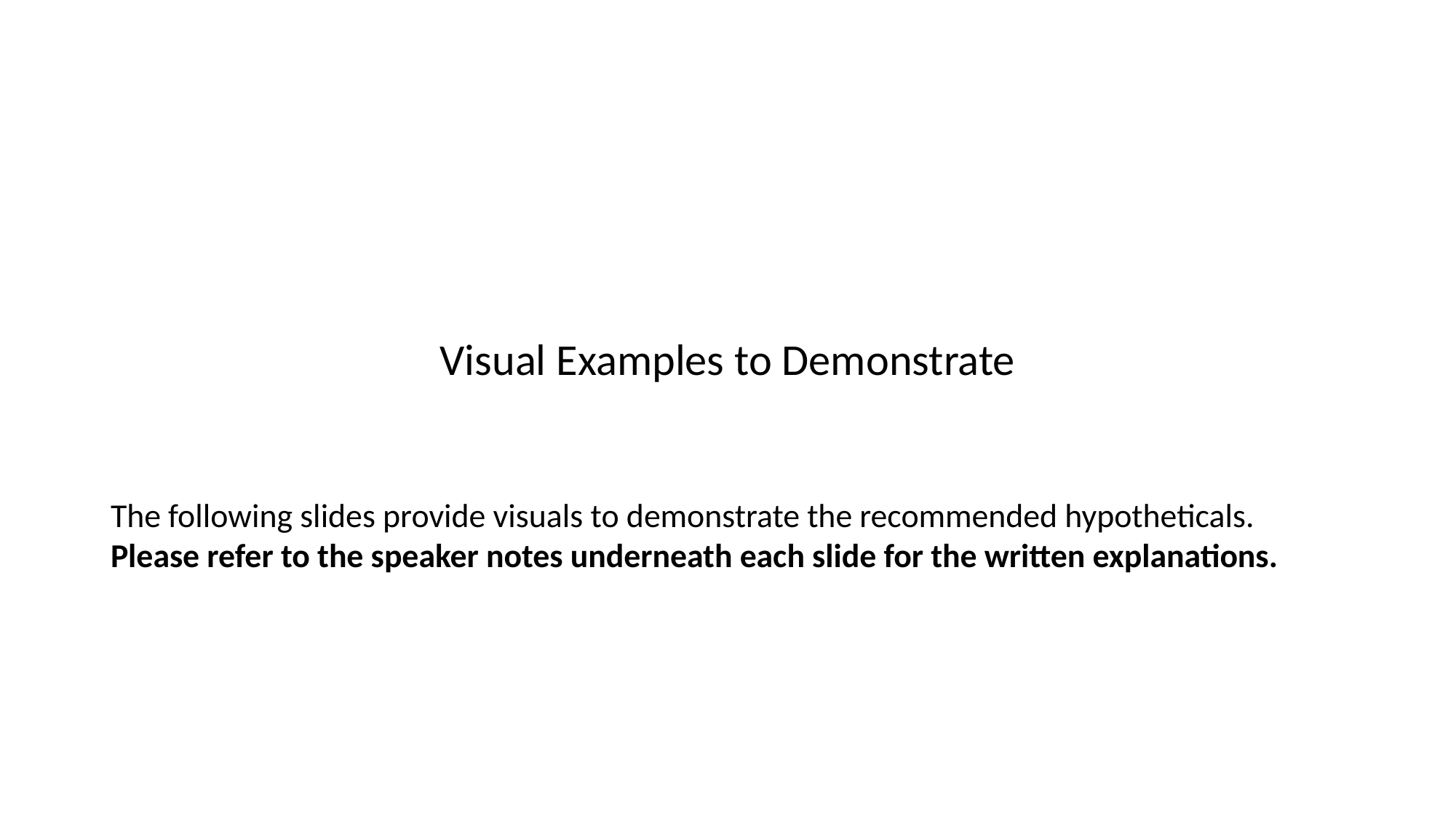

# Visual Examples to Demonstrate
The following slides provide visuals to demonstrate the recommended hypotheticals.
Please refer to the speaker notes underneath each slide for the written explanations.